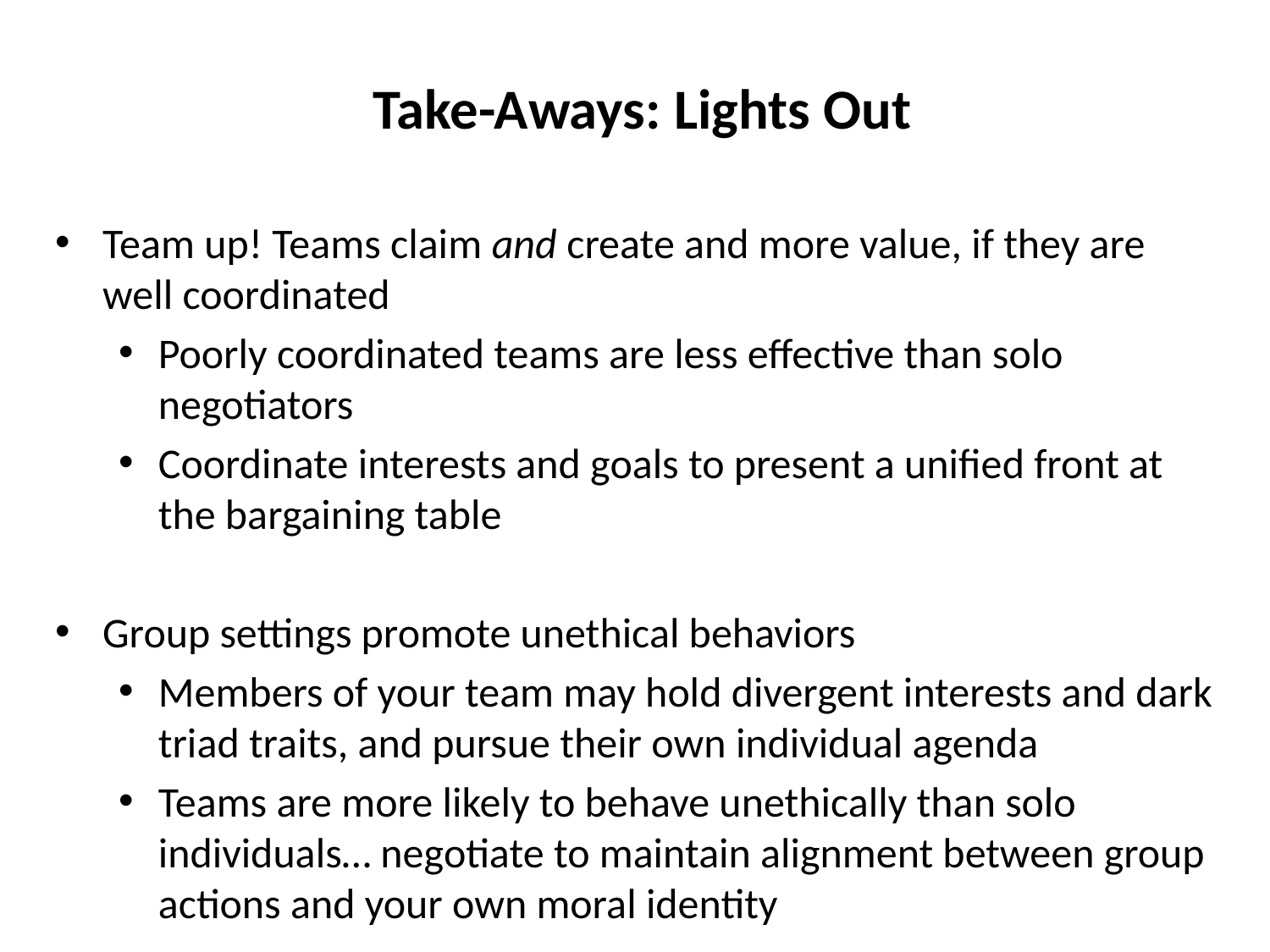

# Take-Aways: Lights Out
Team up! Teams claim and create and more value, if they are well coordinated
Poorly coordinated teams are less effective than solo negotiators
Coordinate interests and goals to present a unified front at the bargaining table

Group settings promote unethical behaviors
Members of your team may hold divergent interests and dark triad traits, and pursue their own individual agenda
Teams are more likely to behave unethically than solo individuals… negotiate to maintain alignment between group actions and your own moral identity